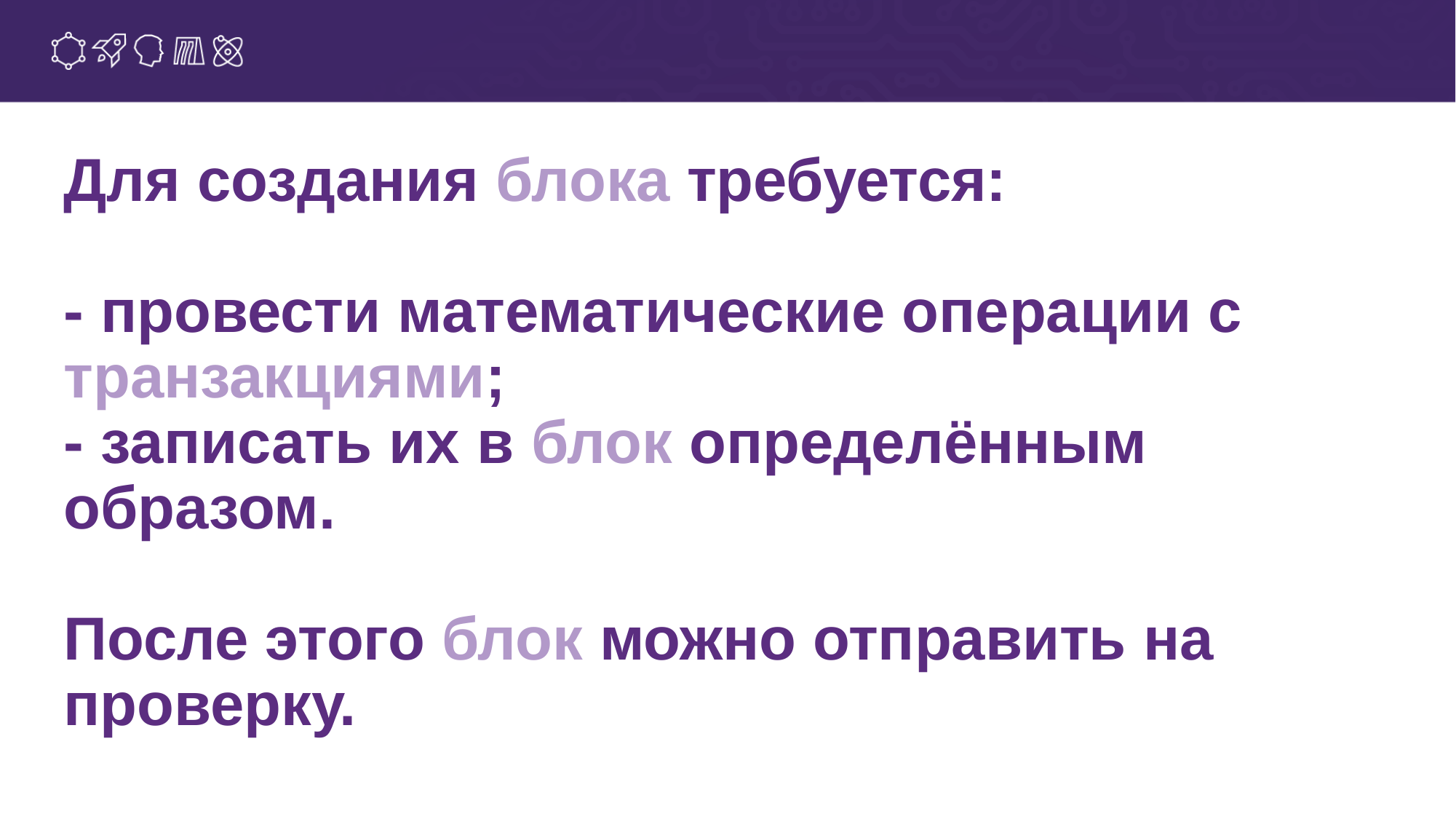

Для создания блока требуется:

- провести математические операции с транзакциями;
- записать их в блок определённым образом.

После этого блок можно отправить на проверку.